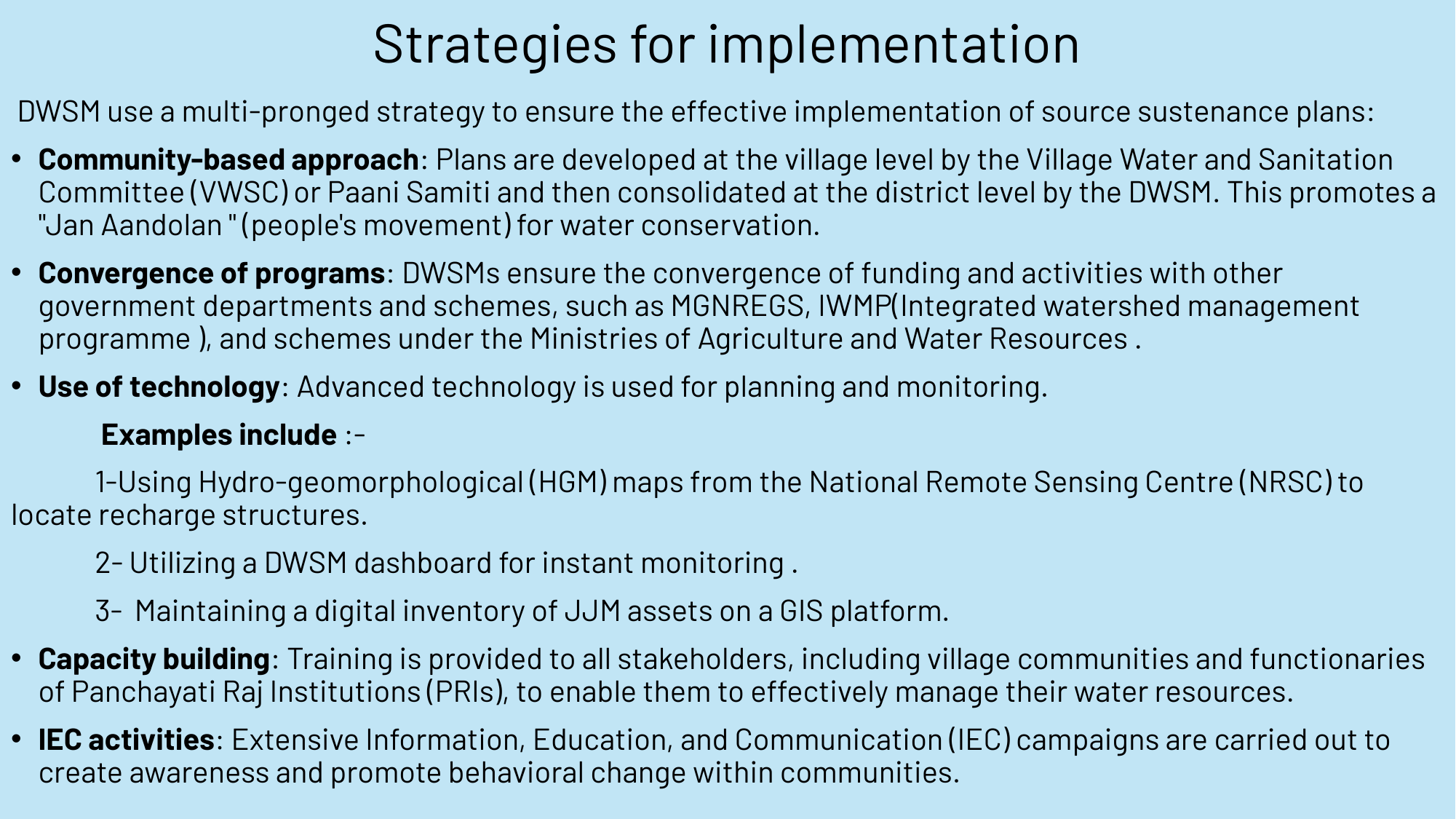

# Strategies for implementation
 DWSM use a multi-pronged strategy to ensure the effective implementation of source sustenance plans:
Community-based approach: Plans are developed at the village level by the Village Water and Sanitation Committee (VWSC) or Paani Samiti and then consolidated at the district level by the DWSM. This promotes a "Jan Aandolan " (people's movement) for water conservation.
Convergence of programs: DWSMs ensure the convergence of funding and activities with other government departments and schemes, such as MGNREGS, IWMP(Integrated watershed management programme ), and schemes under the Ministries of Agriculture and Water Resources .
Use of technology: Advanced technology is used for planning and monitoring.
               Examples include :-
              1-Using Hydro-geomorphological (HGM) maps from the National Remote Sensing Centre (NRSC) to locate recharge structures.
              2- Utilizing a DWSM dashboard for instant monitoring .
              3-  Maintaining a digital inventory of JJM assets on a GIS platform.
Capacity building: Training is provided to all stakeholders, including village communities and functionaries of Panchayati Raj Institutions (PRIs), to enable them to effectively manage their water resources.
IEC activities: Extensive Information, Education, and Communication (IEC) campaigns are carried out to create awareness and promote behavioral change within communities.